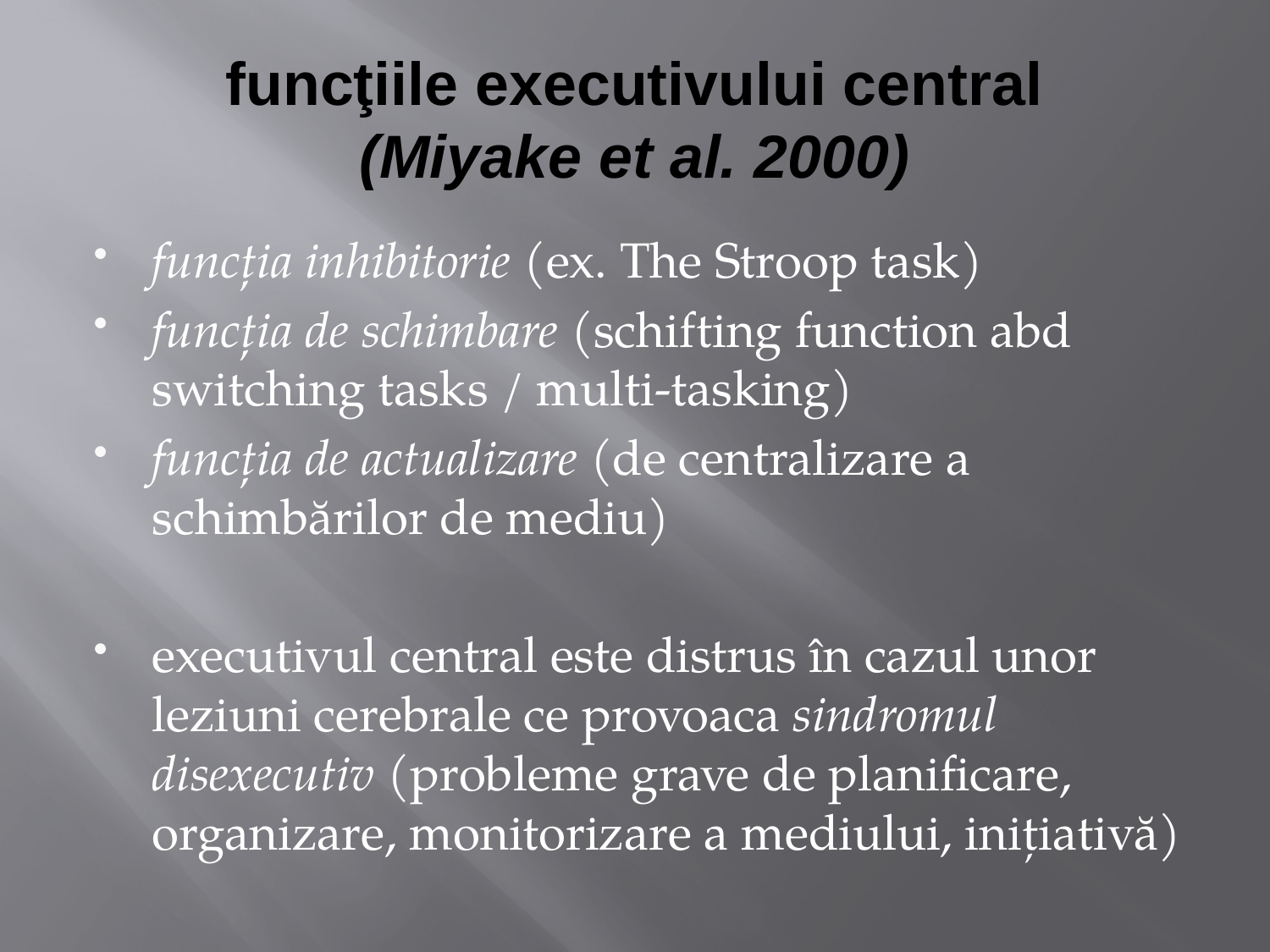

# funcţiile executivului central (Miyake et al. 2000)
funcţia inhibitorie (ex. The Stroop task)
funcţia de schimbare (schifting function abd switching tasks / multi-tasking)
funcţia de actualizare (de centralizare a schimbărilor de mediu)

executivul central este distrus în cazul unor leziuni cerebrale ce provoaca sindromul disexecutiv (probleme grave de planificare, organizare, monitorizare a mediului, iniţiativă)